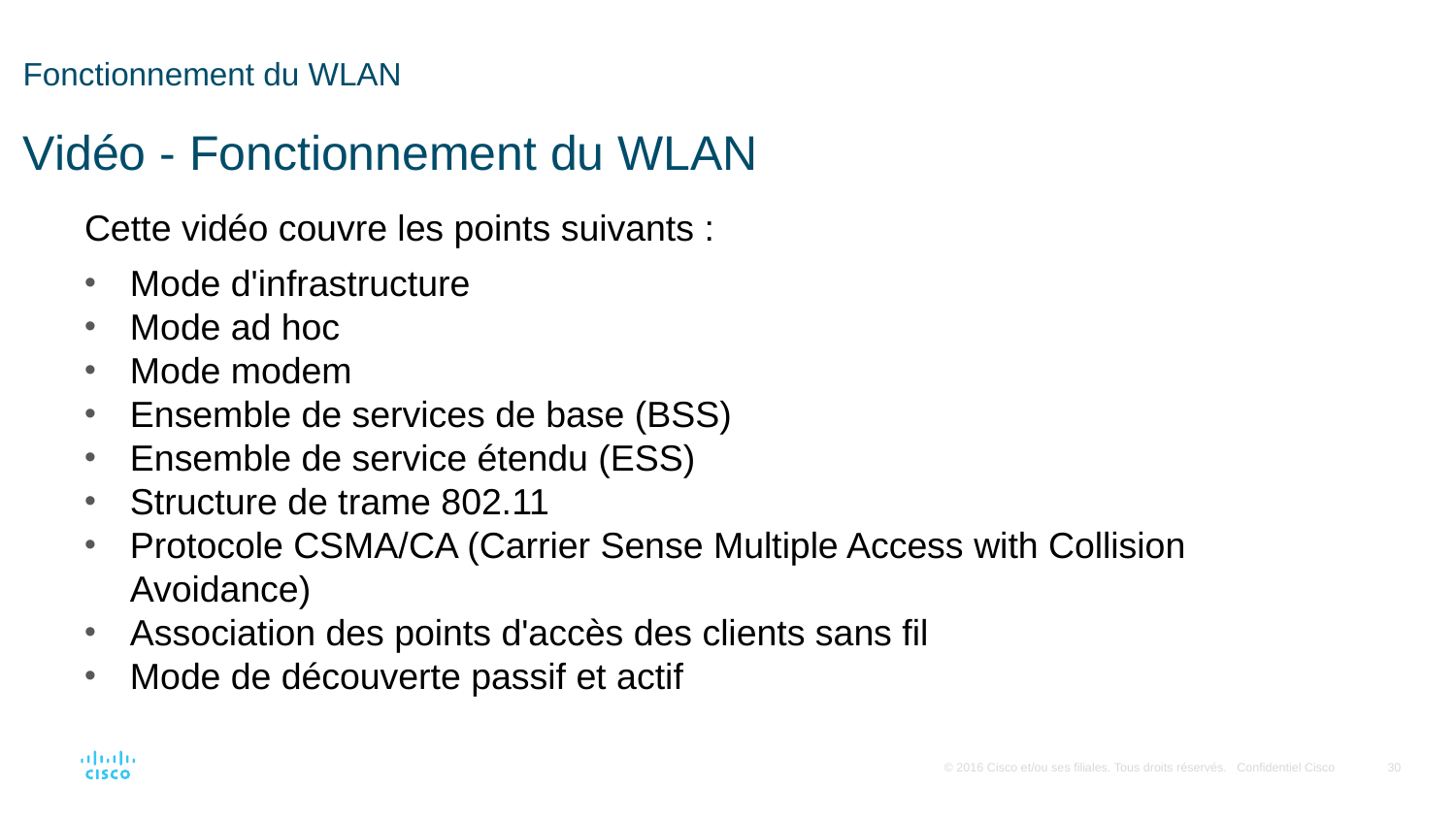

# Fonctionnement du WLAN Vidéo - Fonctionnement du WLAN
Cette vidéo couvre les points suivants :
Mode d'infrastructure
Mode ad hoc
Mode modem
Ensemble de services de base (BSS)
Ensemble de service étendu (ESS)
Structure de trame 802.11
Protocole CSMA/CA (Carrier Sense Multiple Access with Collision Avoidance)
Association des points d'accès des clients sans fil
Mode de découverte passif et actif